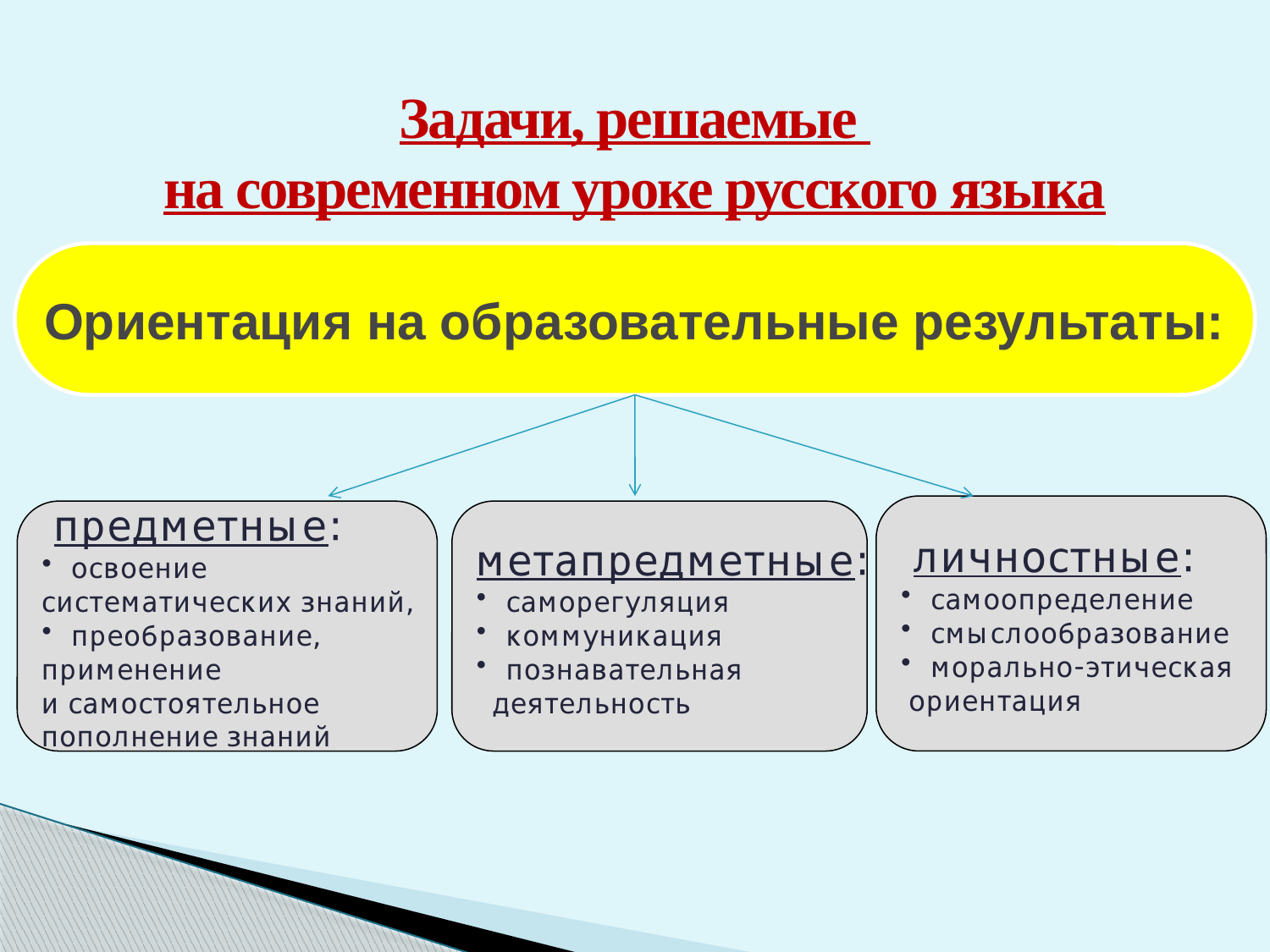

Задачи, решаемые
на современном уроке русского языка
Ориентация на образовательные результаты:
 личностные:
самоопределение
смыслообразование
морально-этическая
 ориентация
 предметные:
освоение
систематических знаний,
преобразование,
применение
и самостоятельное
пополнение знаний
метапредметные:
саморегуляция
коммуникация
познавательная
  деятельность